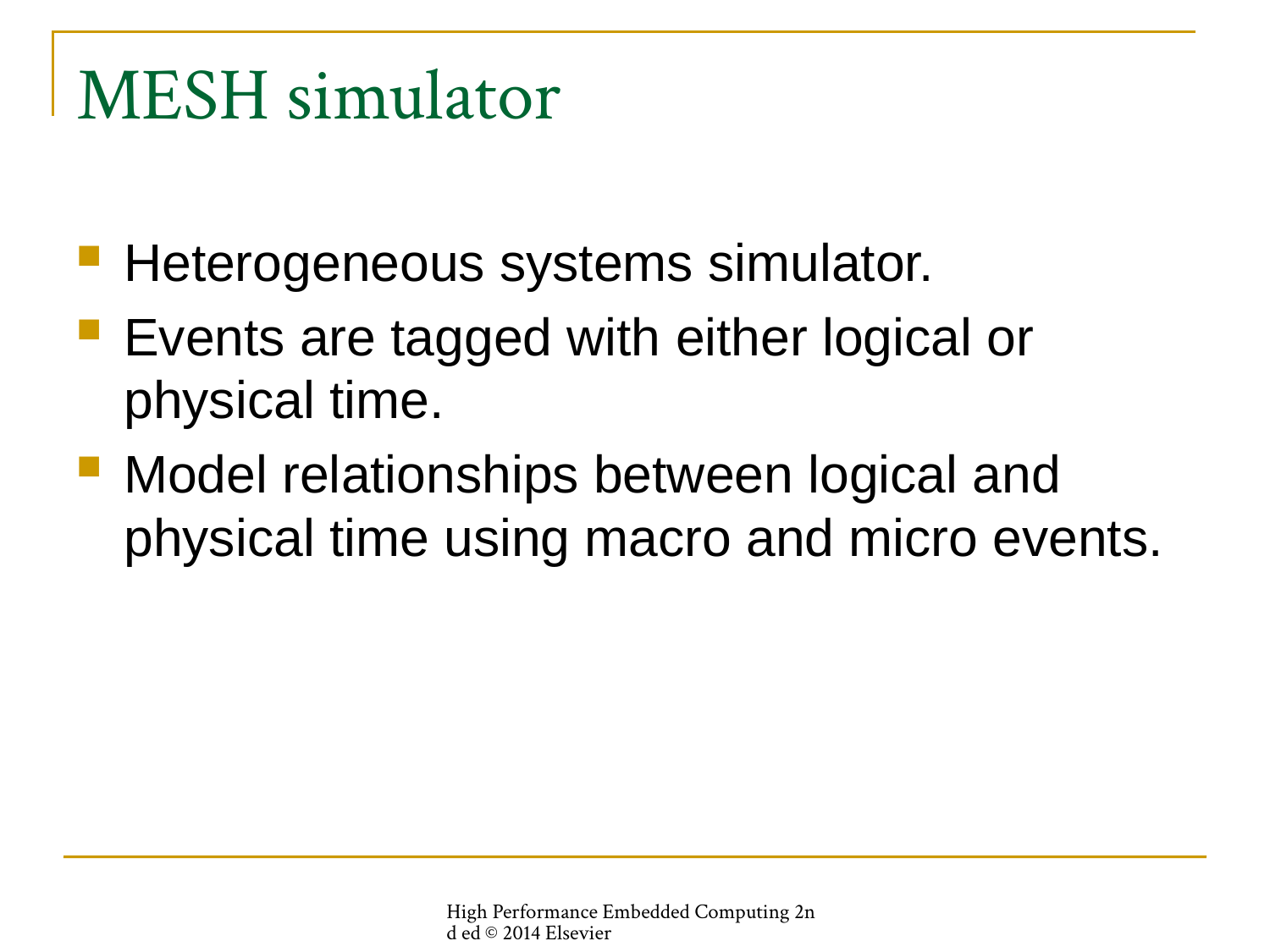

# MESH simulator
Heterogeneous systems simulator.
Events are tagged with either logical or physical time.
Model relationships between logical and physical time using macro and micro events.
High Performance Embedded Computing 2nd ed © 2014 Elsevier